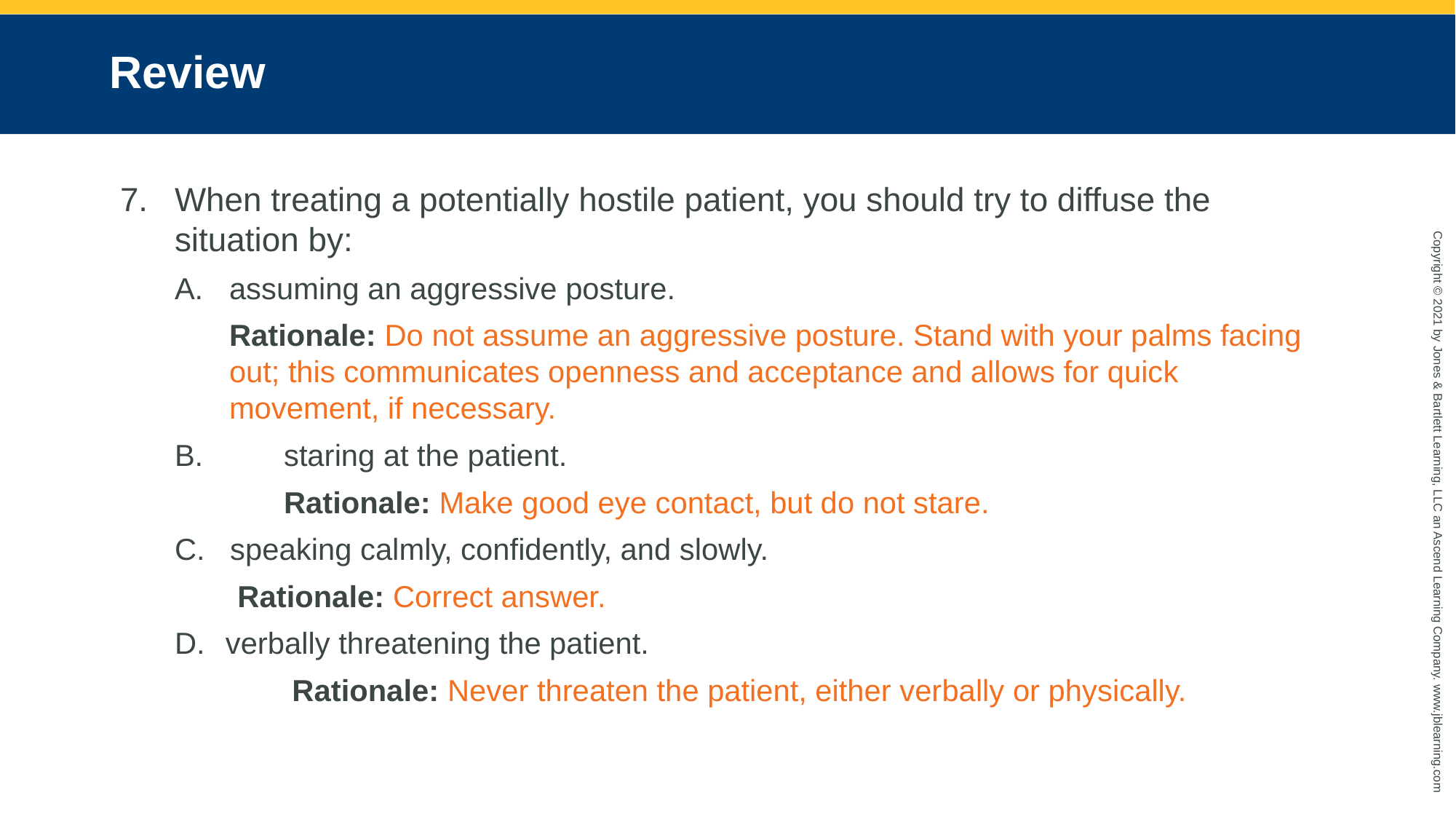

# Review
When treating a potentially hostile patient, you should try to diffuse the situation by:
assuming an aggressive posture.
	Rationale: Do not assume an aggressive posture. Stand with your palms facing out; this communicates openness and acceptance and allows for quick movement, if necessary.
	B.	staring at the patient.
		Rationale: Make good eye contact, but do not stare.
C.   speaking calmly, confidently, and slowly.
	 Rationale: Correct answer.
 verbally threatening the patient.
	 Rationale: Never threaten the patient, either verbally or physically.